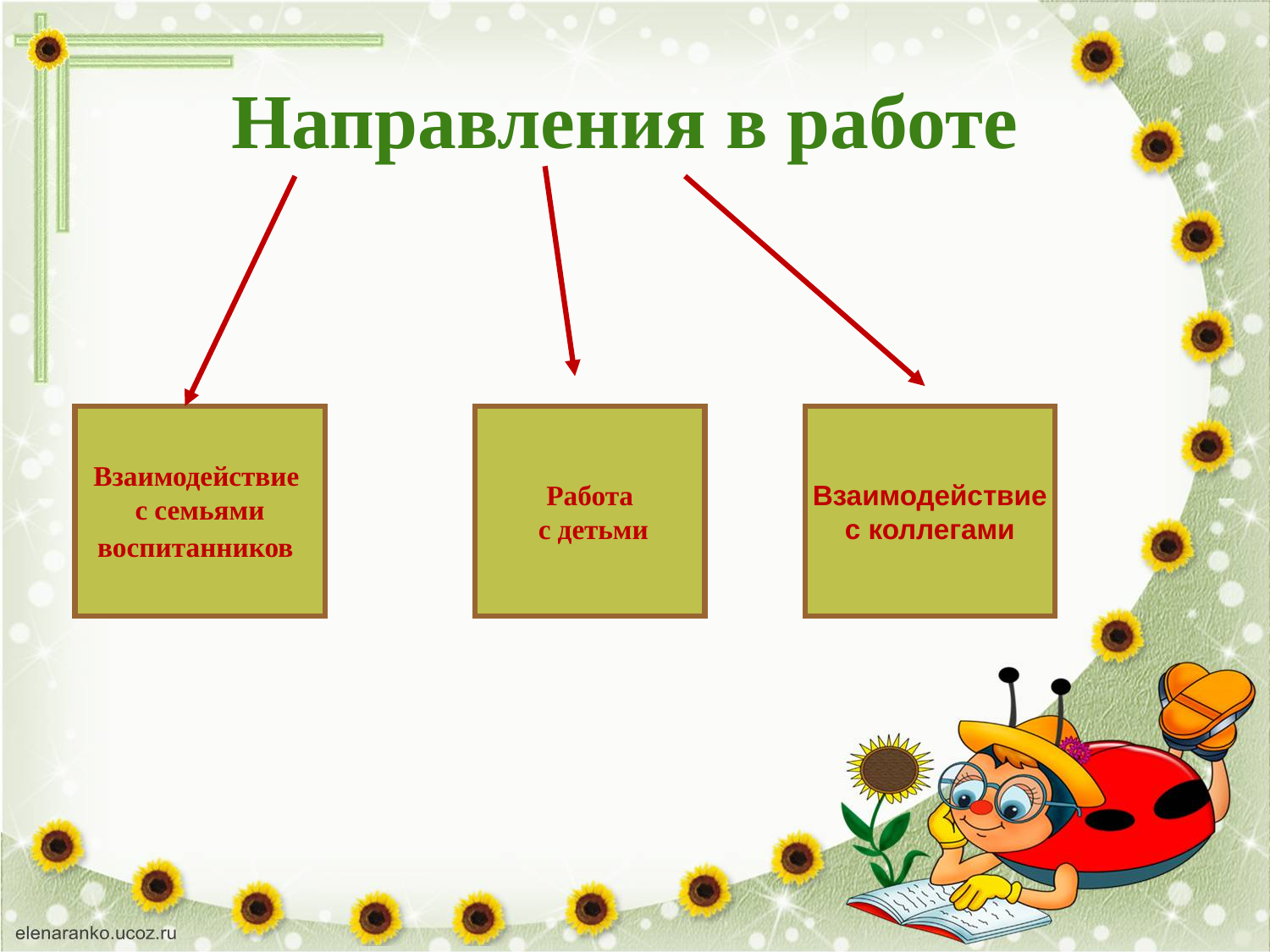

# Направления в работе

Взаимодействие
с семьями
воспитанников
Работа
 с детьми
Взаимодействие
с коллегами